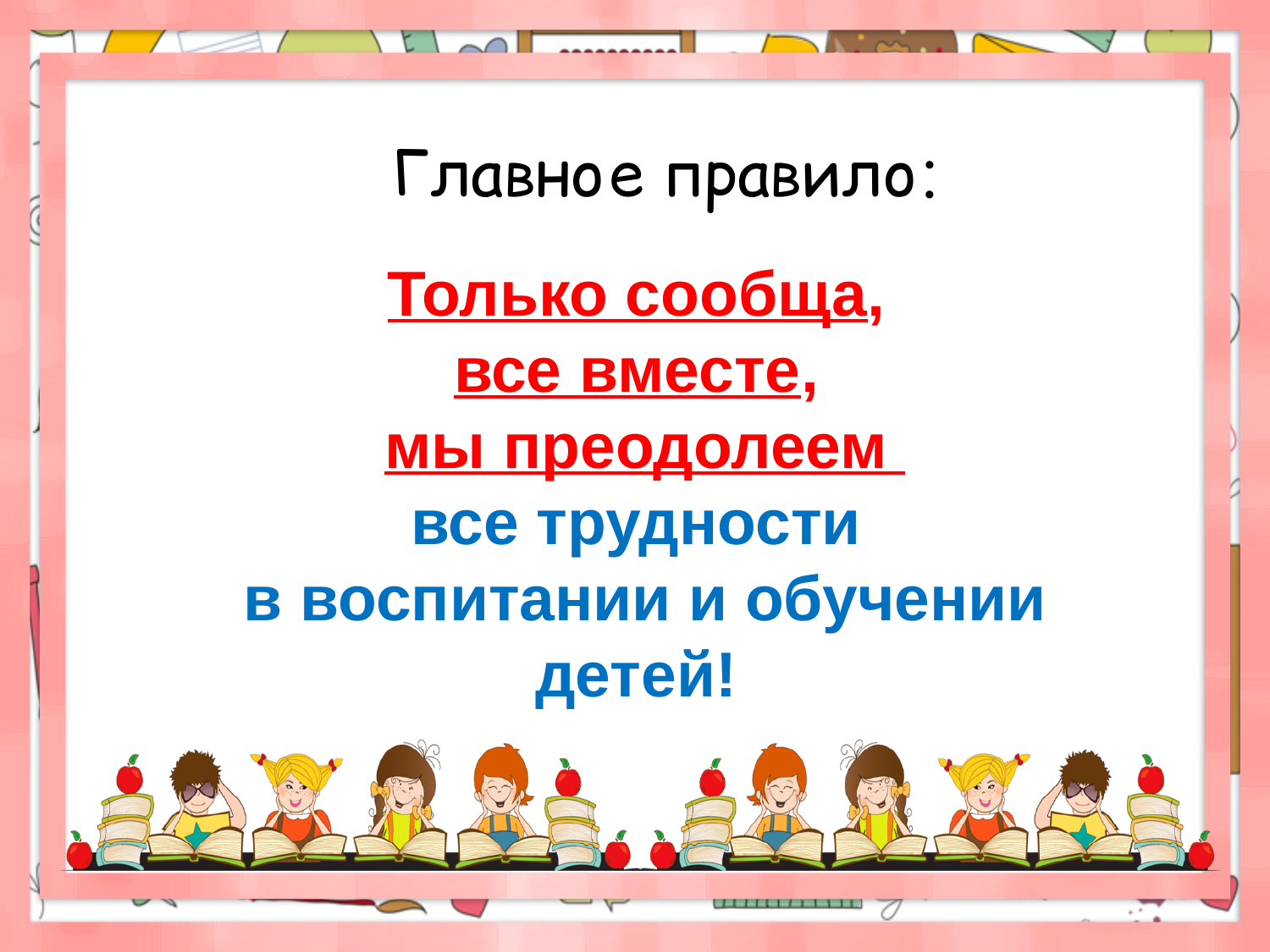

Главное правило:
Только сообща,
все вместе,
мы преодолеем
все трудности
в воспитании и обучении детей!